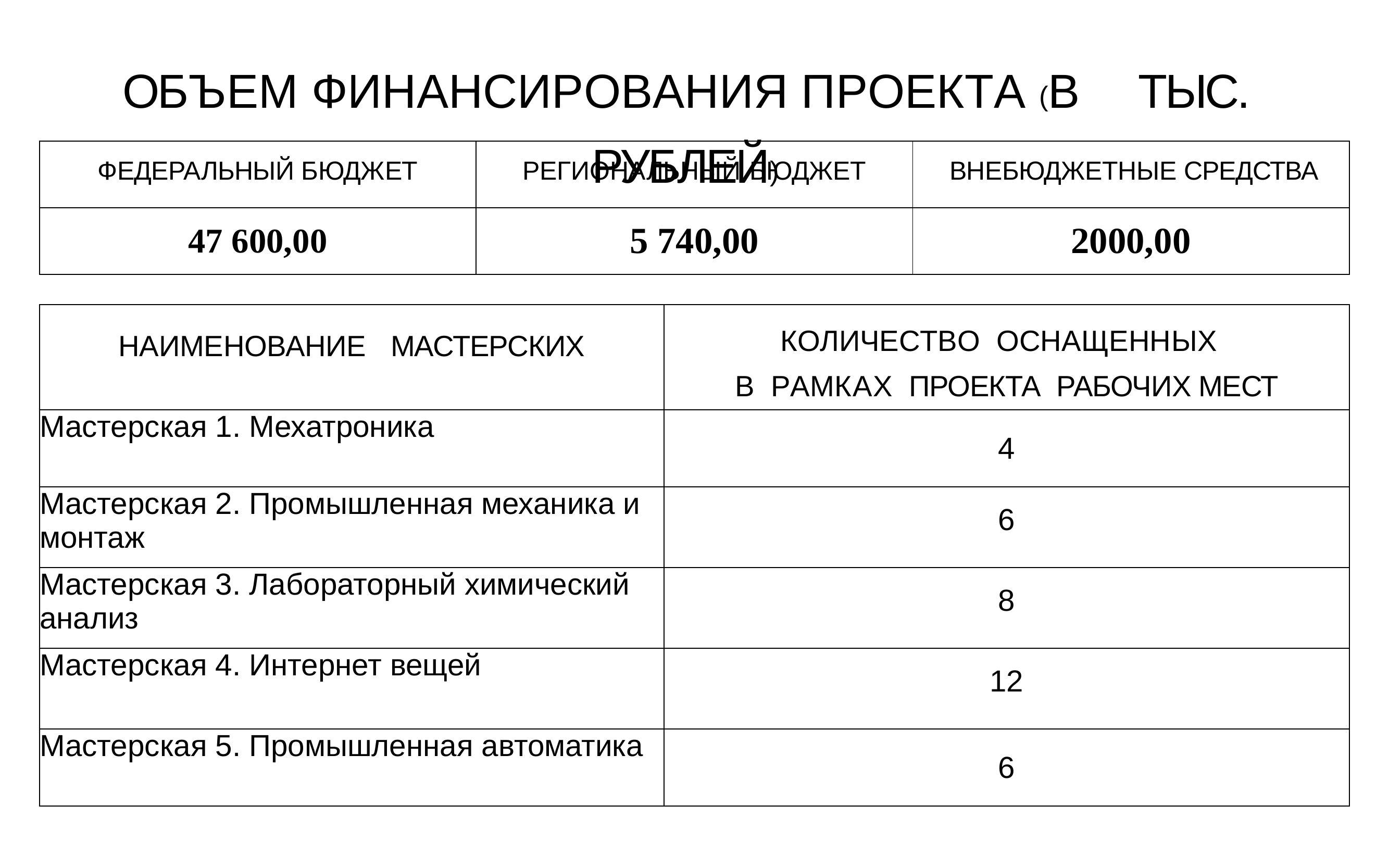

# ОБЪЕМ ФИНАНСИРОВАНИЯ ПРОЕКТА (В	ТЫС. РУБЛЕЙ)
| ФЕДЕРАЛЬНЫЙ БЮДЖЕТ | РЕГИОНАЛЬНЫЙ БЮДЖЕТ | ВНЕБЮДЖЕТНЫЕ СРЕДСТВА |
| --- | --- | --- |
| 47 600,00 | 5 740,00 | 2000,00 |
| НАИМЕНОВАНИЕ МАСТЕРСКИХ | КОЛИЧЕСТВО ОСНАЩЕННЫХ В РАМКАХ ПРОЕКТА РАБОЧИХ МЕСТ |
| --- | --- |
| Мастерская 1. Мехатроника | 4 |
| Мастерская 2. Промышленная механика и монтаж | 6 |
| Мастерская 3. Лабораторный химический анализ | 8 |
| Мастерская 4. Интернет вещей | 12 |
| Мастерская 5. Промышленная автоматика | 6 |